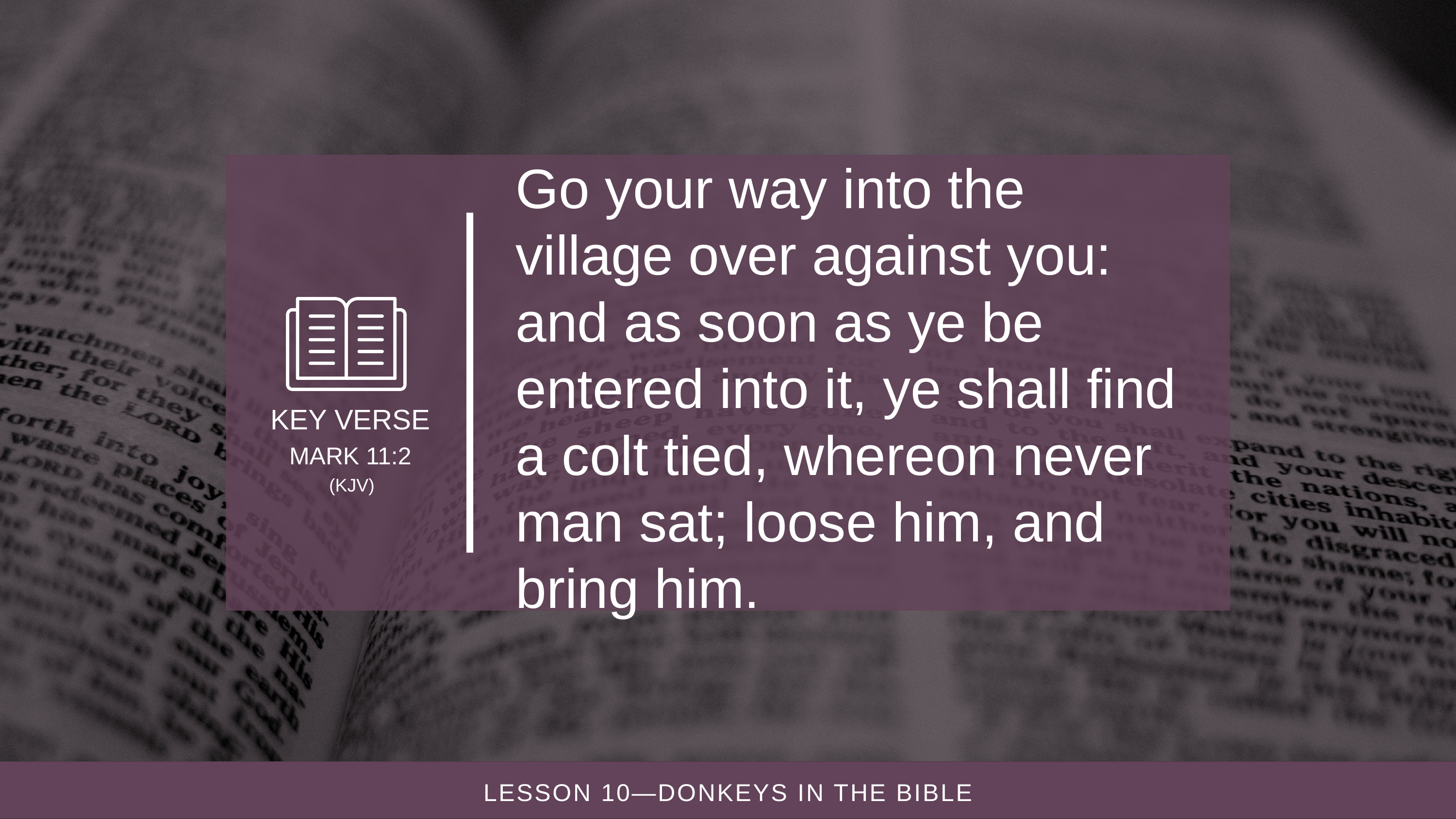

Go your way into the village over against you: and as soon as ye be entered into it, ye shall find a colt tied, whereon never man sat; loose him, and bring him.
(KJV)